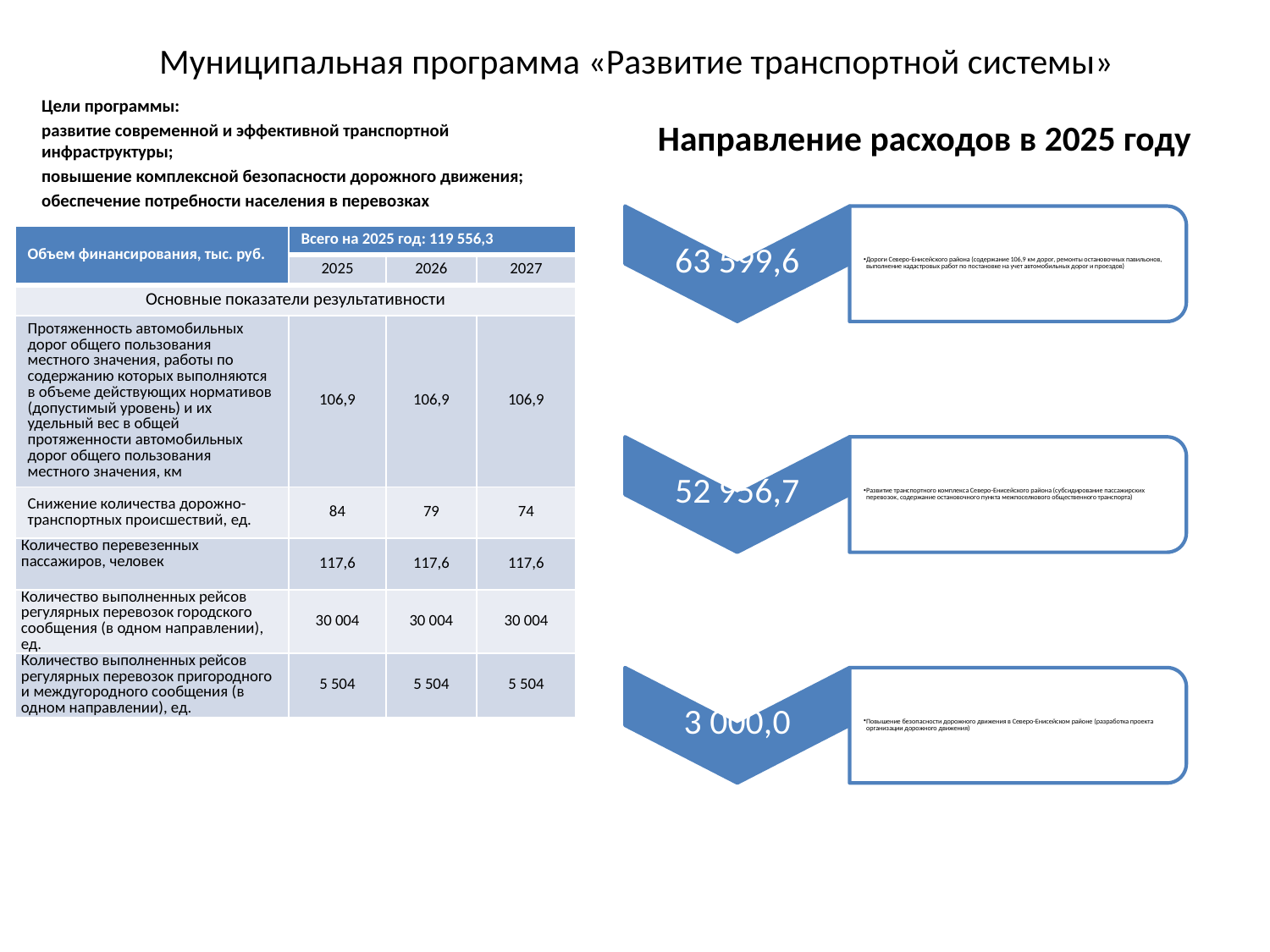

# Муниципальная программа «Развитие транспортной системы»
Направление расходов в 2025 году
Цели программы:
развитие современной и эффективной транспортной инфраструктуры;
повышение комплексной безопасности дорожного движения;
обеспечение потребности населения в перевозках
63 599,6
Дороги Северо-Енисейского района (содержание 106,9 км дорог, ремонты остановочных павильонов, выполнение кадастровых работ по постановке на учет автомобильных дорог и проездов)
52 956,7
Развитие транспортного комплекса Северо-Енисейского района (субсидирование пассажирских перевозок, содержание остановочного пункта межпоселкового общественного транспорта)
3 000,0
Повышение безопасности дорожного движения в Северо-Енисейском районе (разработка проекта организации дорожного движения)
| Объем финансирования, тыс. руб. | Всего на 2025 год: 119 556,3 |  |  |
| --- | --- | --- | --- |
|  | 2025 | 2026 | 2027 |
| Основные показатели результативности |  |  |  |
| Протяженность автомобильных дорог общего пользования местного значения, работы по содержанию которых выполняются в объеме действующих нормативов (допустимый уровень) и их удельный вес в общей протяженности автомобильных дорог общего пользования местного значения, км | 106,9 | 106,9 | 106,9 |
| Снижение количества дорожно-транспортных происшествий, ед. | 84 | 79 | 74 |
| Количество перевезенных пассажиров, человек | 117,6 | 117,6 | 117,6 |
| Количество выполненных рейсов регулярных перевозок городского сообщения (в одном направлении), ед. | 30 004 | 30 004 | 30 004 |
| Количество выполненных рейсов регулярных перевозок пригородного и междугородного сообщения (в одном направлении), ед. | 5 504 | 5 504 | 5 504 |